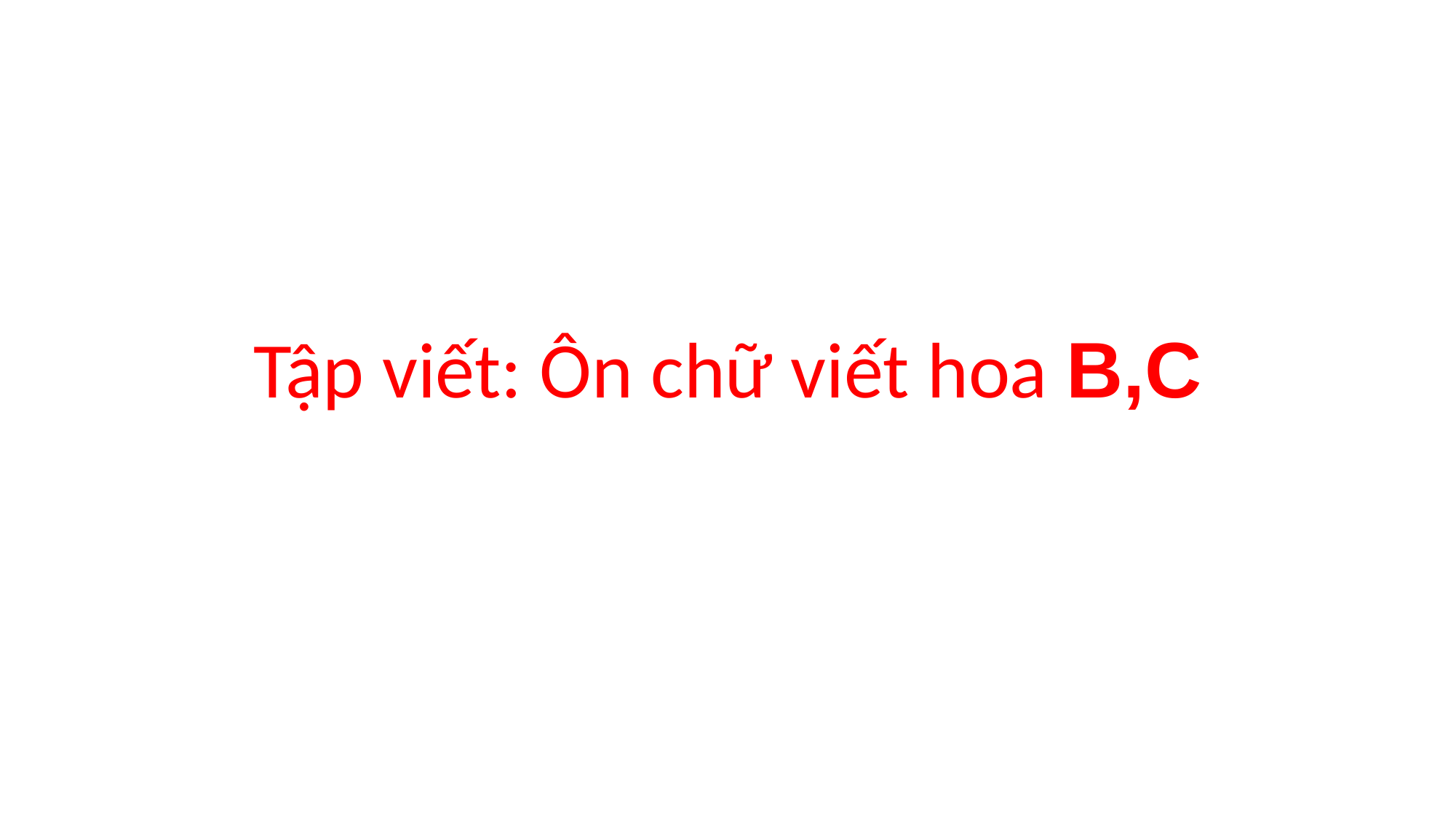

# Tập viết: Ôn chữ viết hoa B,C